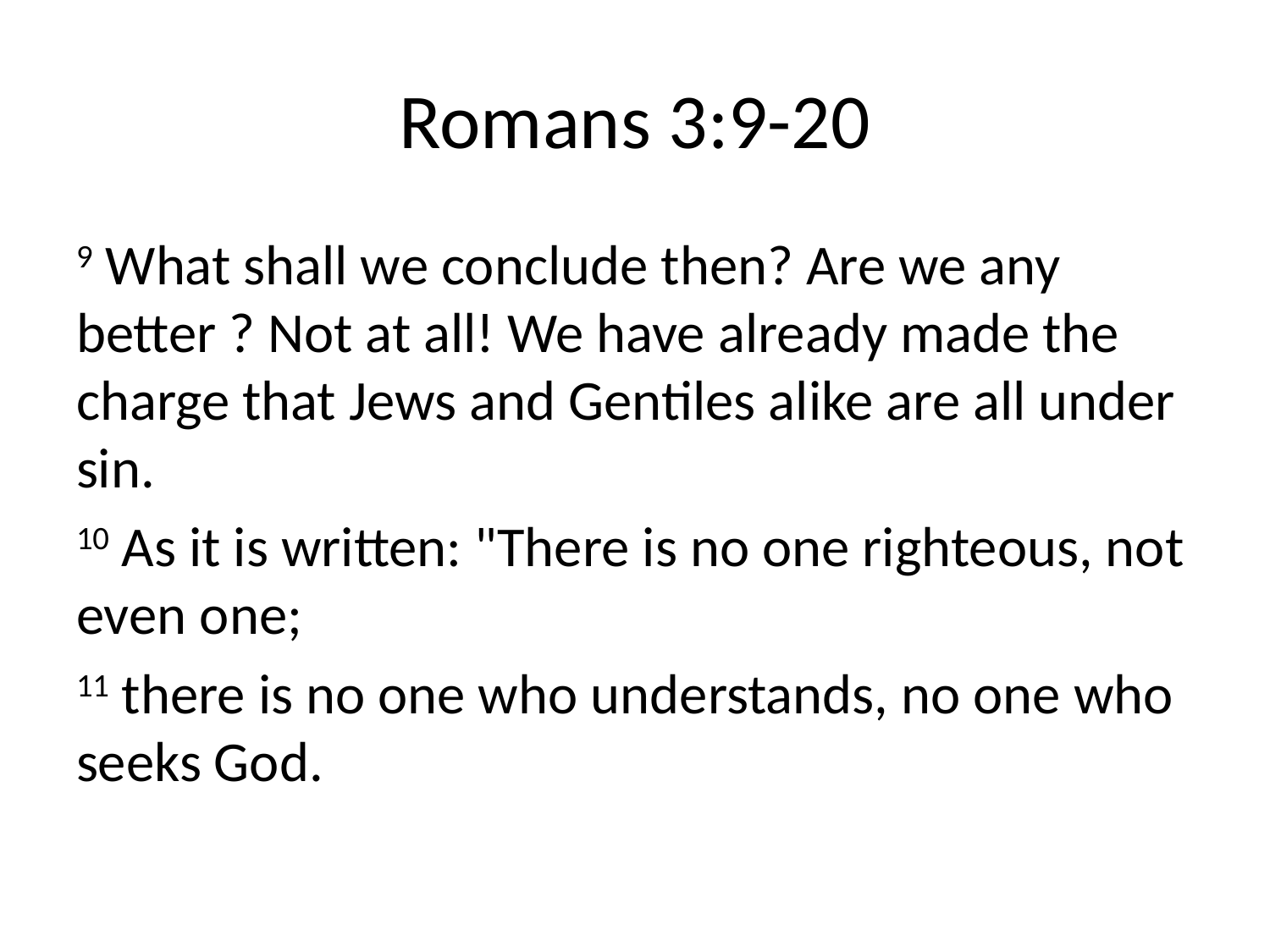

# Romans 3:9-20
9 What shall we conclude then? Are we any better ? Not at all! We have already made the charge that Jews and Gentiles alike are all under sin.
10 As it is written: "There is no one righteous, not even one;
11 there is no one who understands, no one who seeks God.